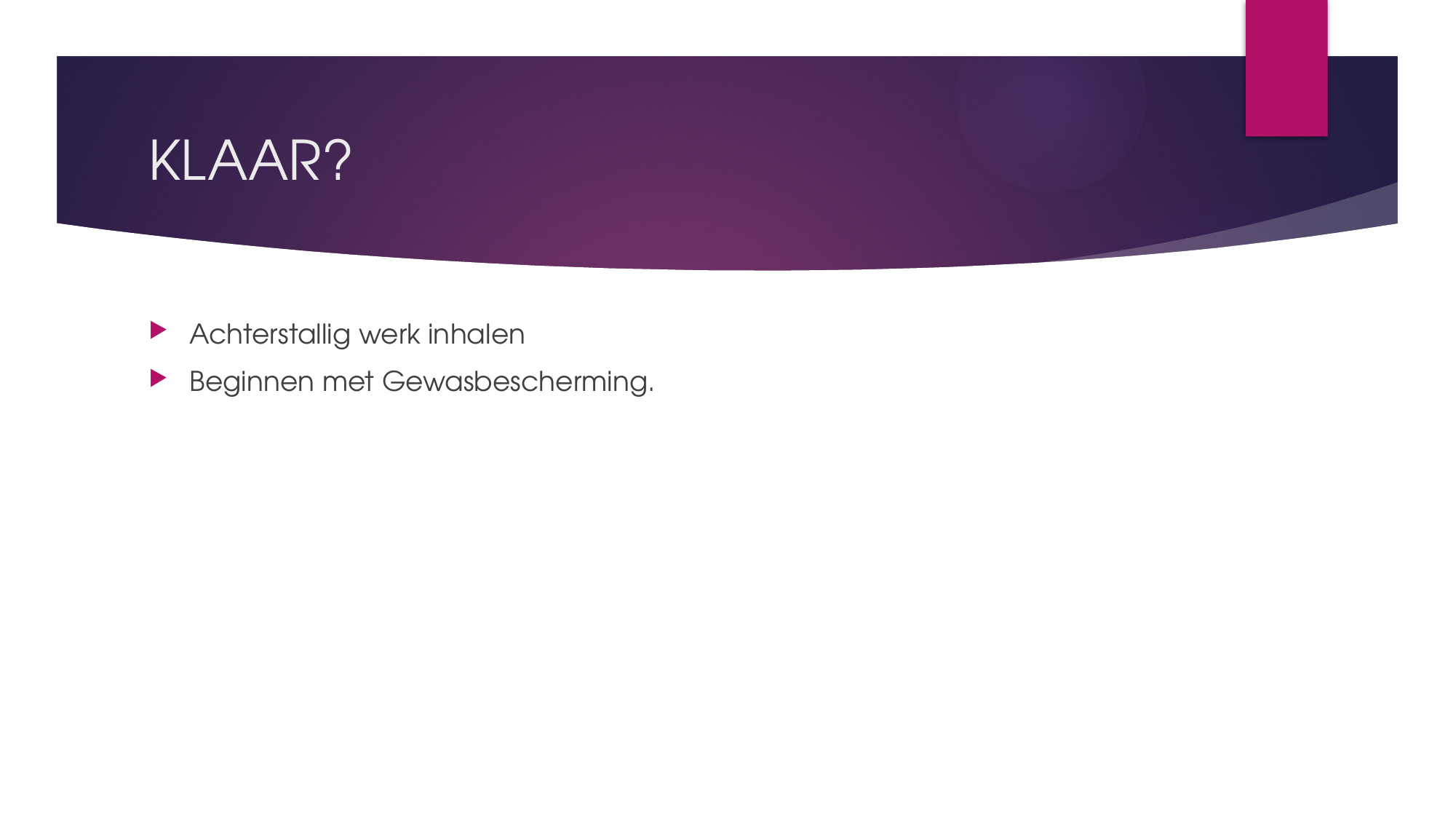

# KLAAR?
Achterstallig werk inhalen
Beginnen met Gewasbescherming.